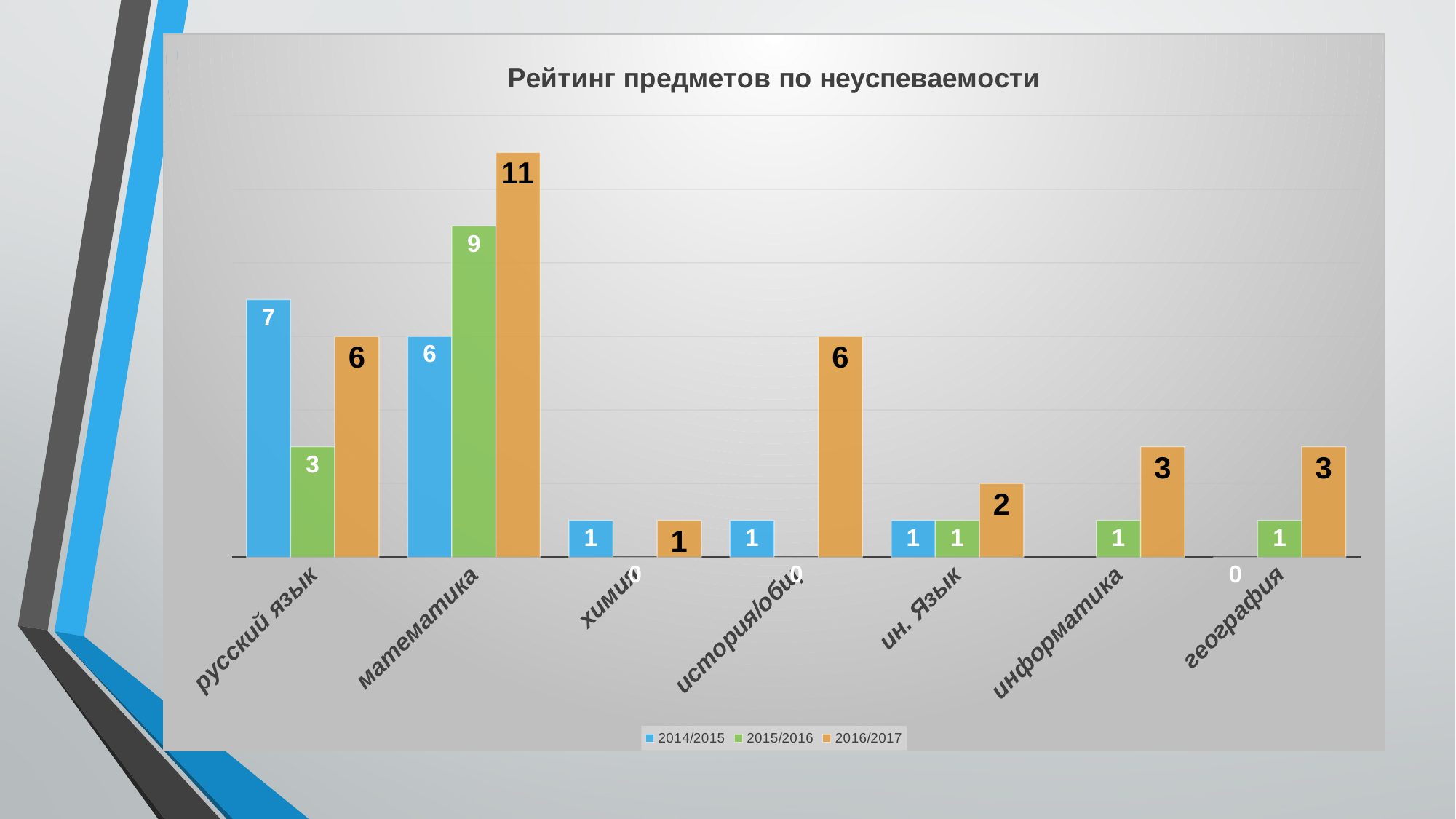

### Chart: Рейтинг предметов по неуспеваемости

| Category | 2014/2015 | 2015/2016 | 2016/2017 |
|---|---|---|---|
| русский язык | 7.0 | 3.0 | 6.0 |
| математика | 6.0 | 9.0 | 11.0 |
| химия | 1.0 | 0.0 | 1.0 |
| история/общ | 1.0 | 0.0 | 6.0 |
| ин. Язык | 1.0 | 1.0 | 2.0 |
| информатика | None | 1.0 | 3.0 |
| география | 0.0 | 1.0 | 3.0 |